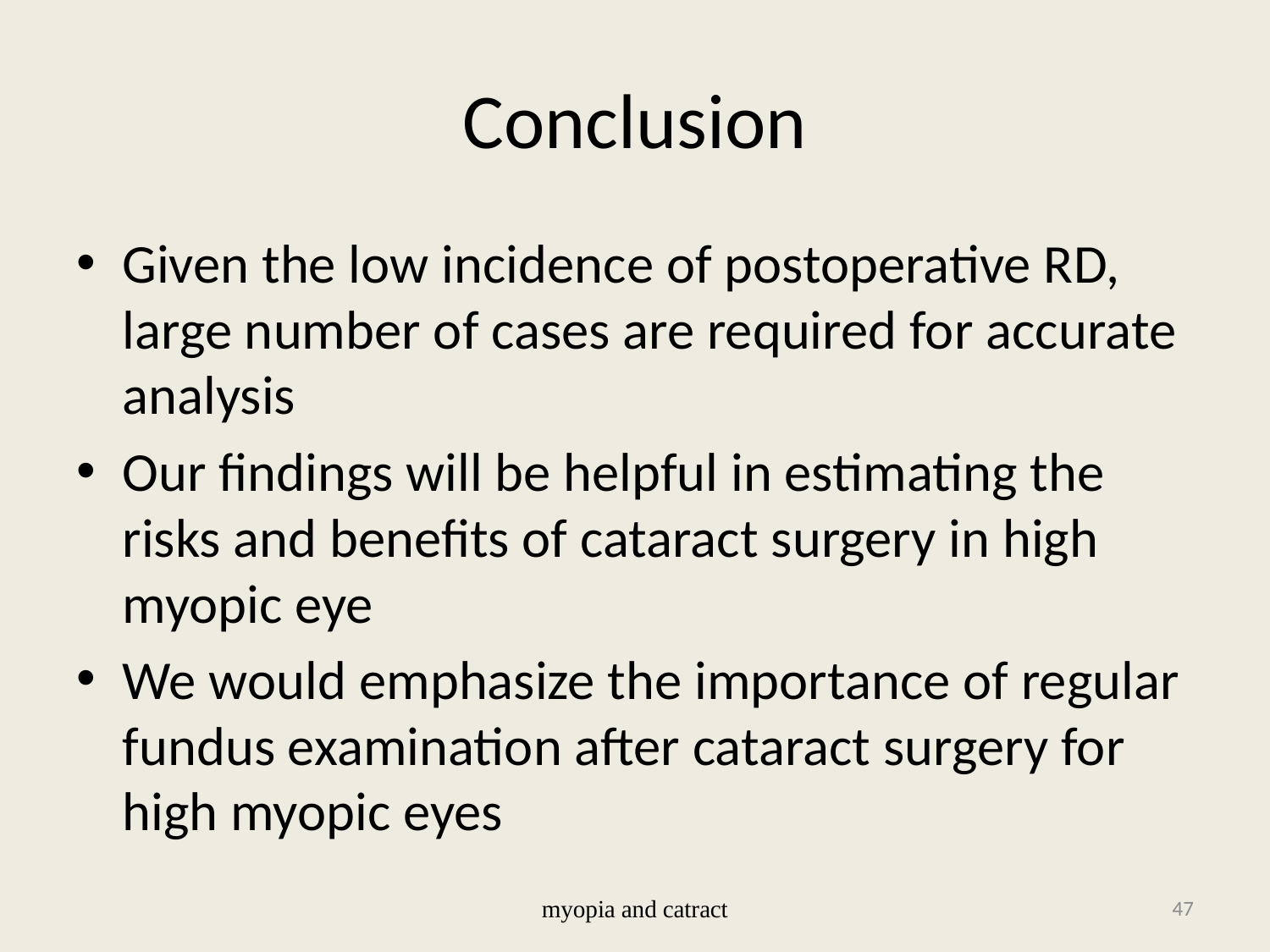

# Conclusion
Given the low incidence of postoperative RD, large number of cases are required for accurate analysis
Our findings will be helpful in estimating the risks and benefits of cataract surgery in high myopic eye
We would emphasize the importance of regular fundus examination after cataract surgery for high myopic eyes

myopia and catract
47